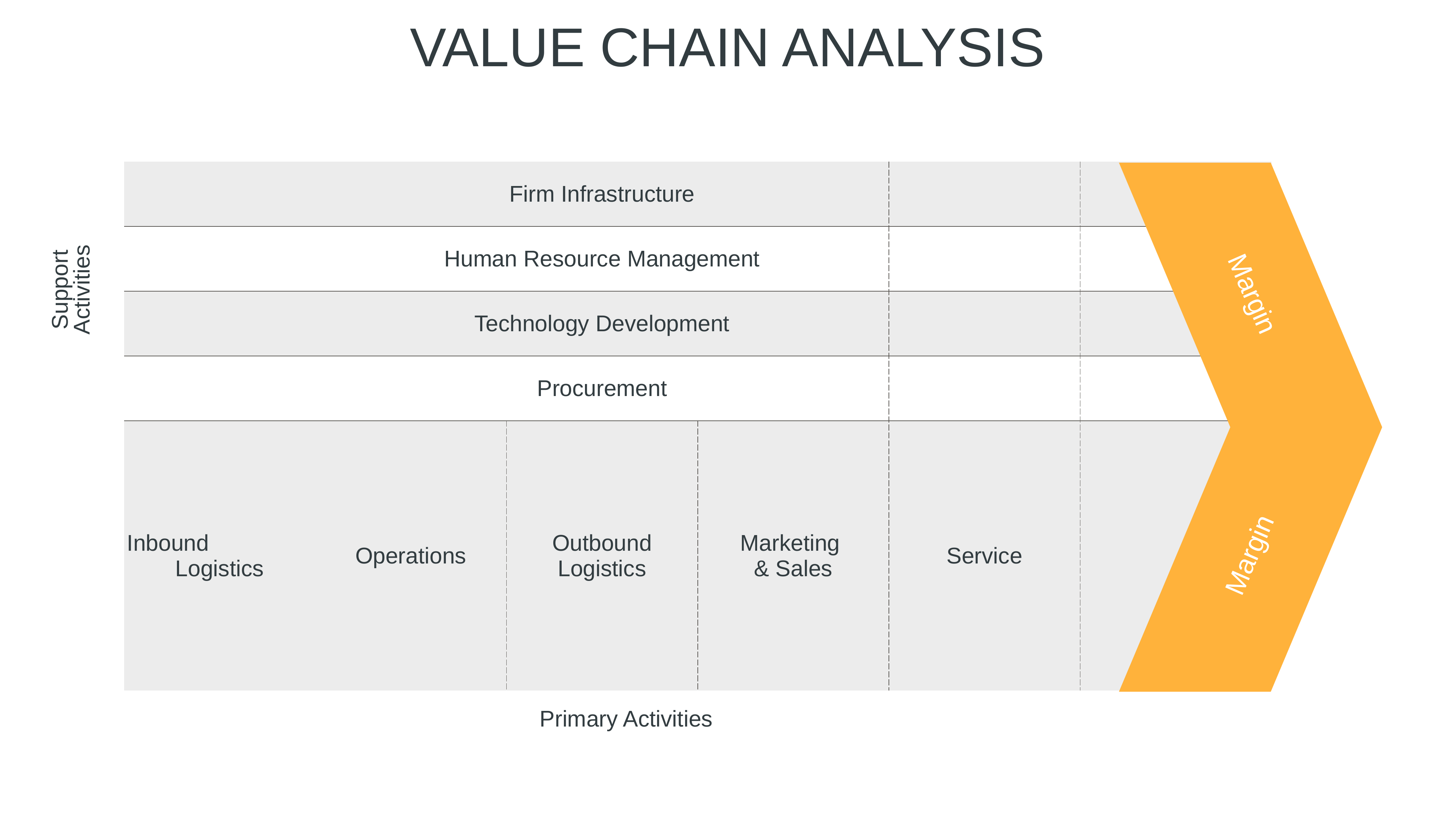

Value Chain Analysis
|  | Firm Infrastructure |  |  |  |  |
| --- | --- | --- | --- | --- | --- |
|  | Human Resource Management |  |  |  |  |
|  | Technology Development |  |  |  |  |
|  | Procurement |  |  |  |  |
| Inbound Logistics | Operations | Outbound Logistics | Marketing & Sales | Service |  |

Support Activities
Margin
Margin
Primary Activities